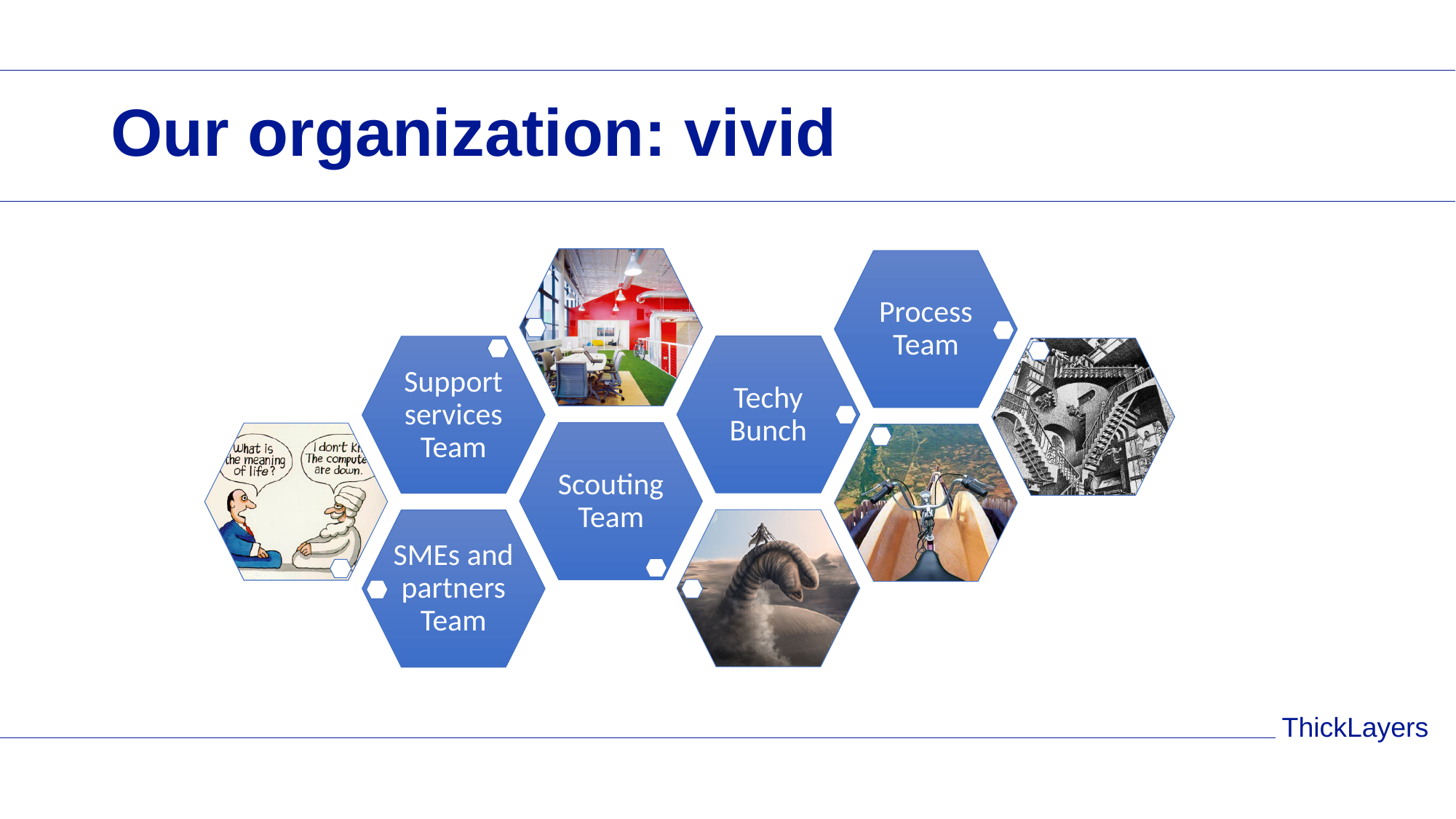

# Our organization: vivid
SMEs and partners Team
Scouting Team
Support services Team
Techy Bunch
Process Team